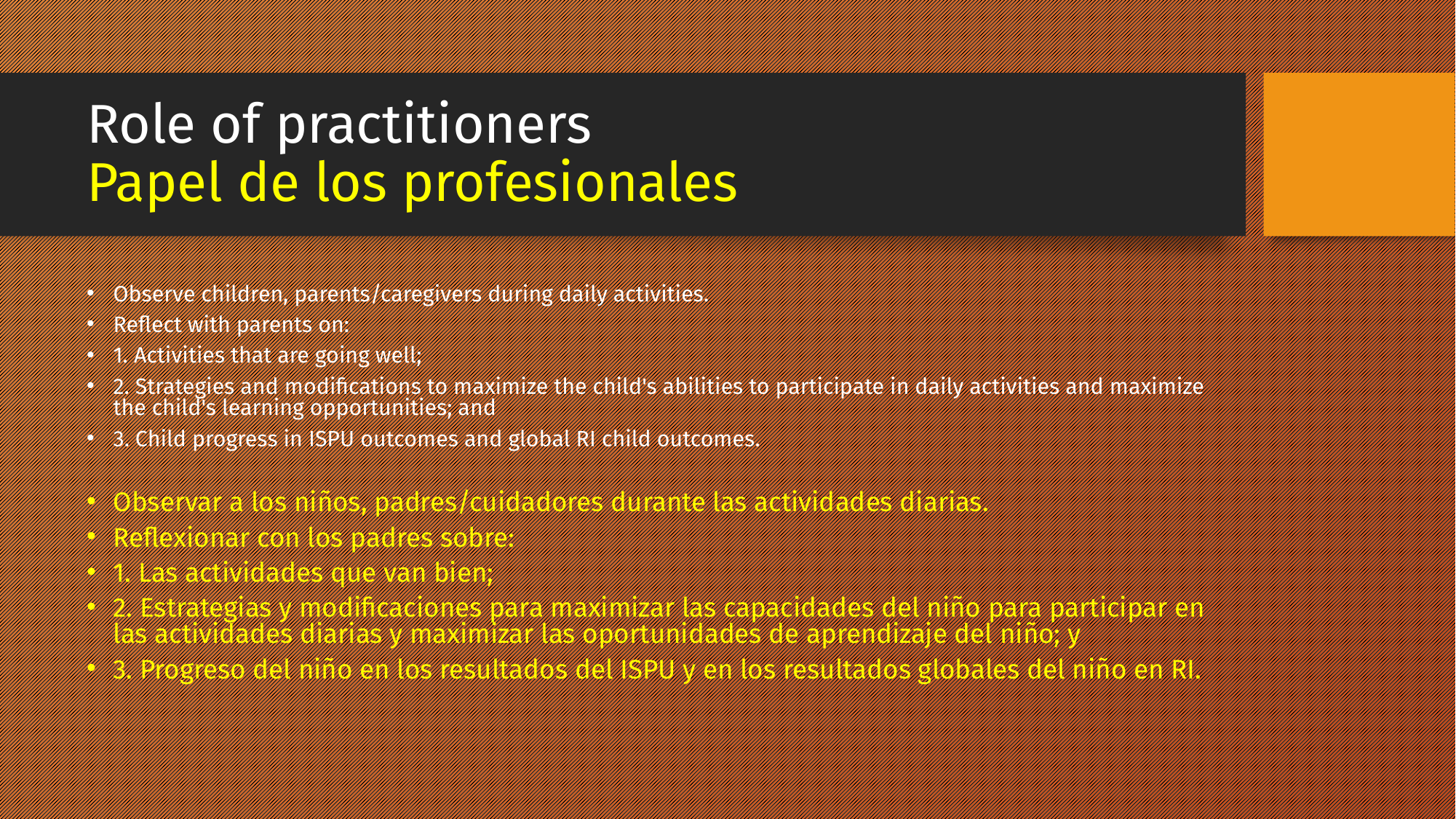

# Role of practitioners Papel de los profesionales
Observe children, parents/caregivers during daily activities.
Reflect with parents on:
1. Activities that are going well;
2. Strategies and modifications to maximize the child's abilities to participate in daily activities and maximize the child's learning opportunities; and
3. Child progress in ISPU outcomes and global RI child outcomes.

Observar a los niños, padres/cuidadores durante las actividades diarias.
Reflexionar con los padres sobre:
1. Las actividades que van bien;
2. Estrategias y modificaciones para maximizar las capacidades del niño para participar en las actividades diarias y maximizar las oportunidades de aprendizaje del niño; y
3. Progreso del niño en los resultados del ISPU y en los resultados globales del niño en RI.